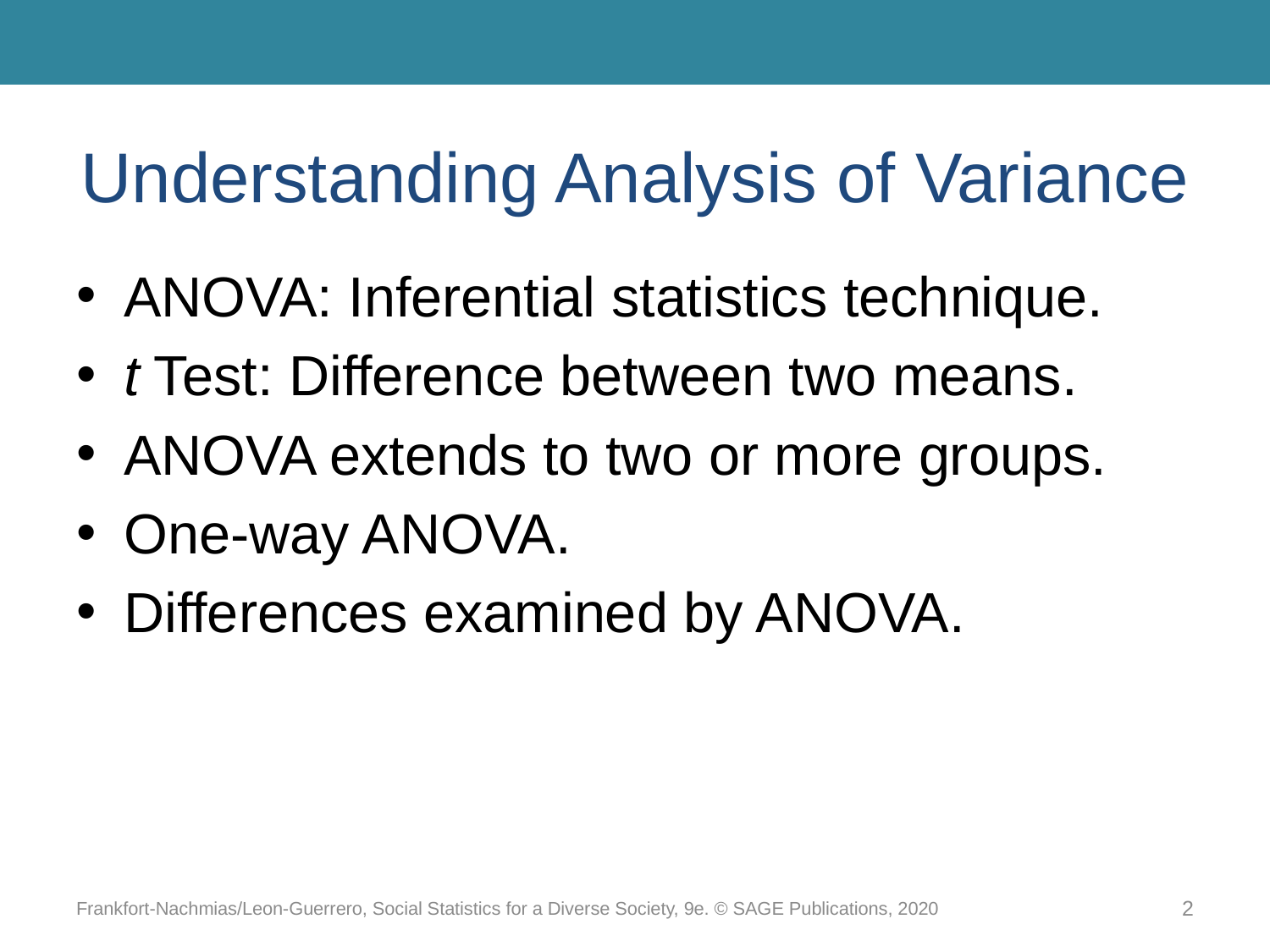

# Understanding Analysis of Variance
ANOVA: Inferential statistics technique.
t Test: Difference between two means.
ANOVA extends to two or more groups.
One-way ANOVA.
Differences examined by ANOVA.
Frankfort-Nachmias/Leon-Guerrero, Social Statistics for a Diverse Society, 9e. © SAGE Publications, 2020
2